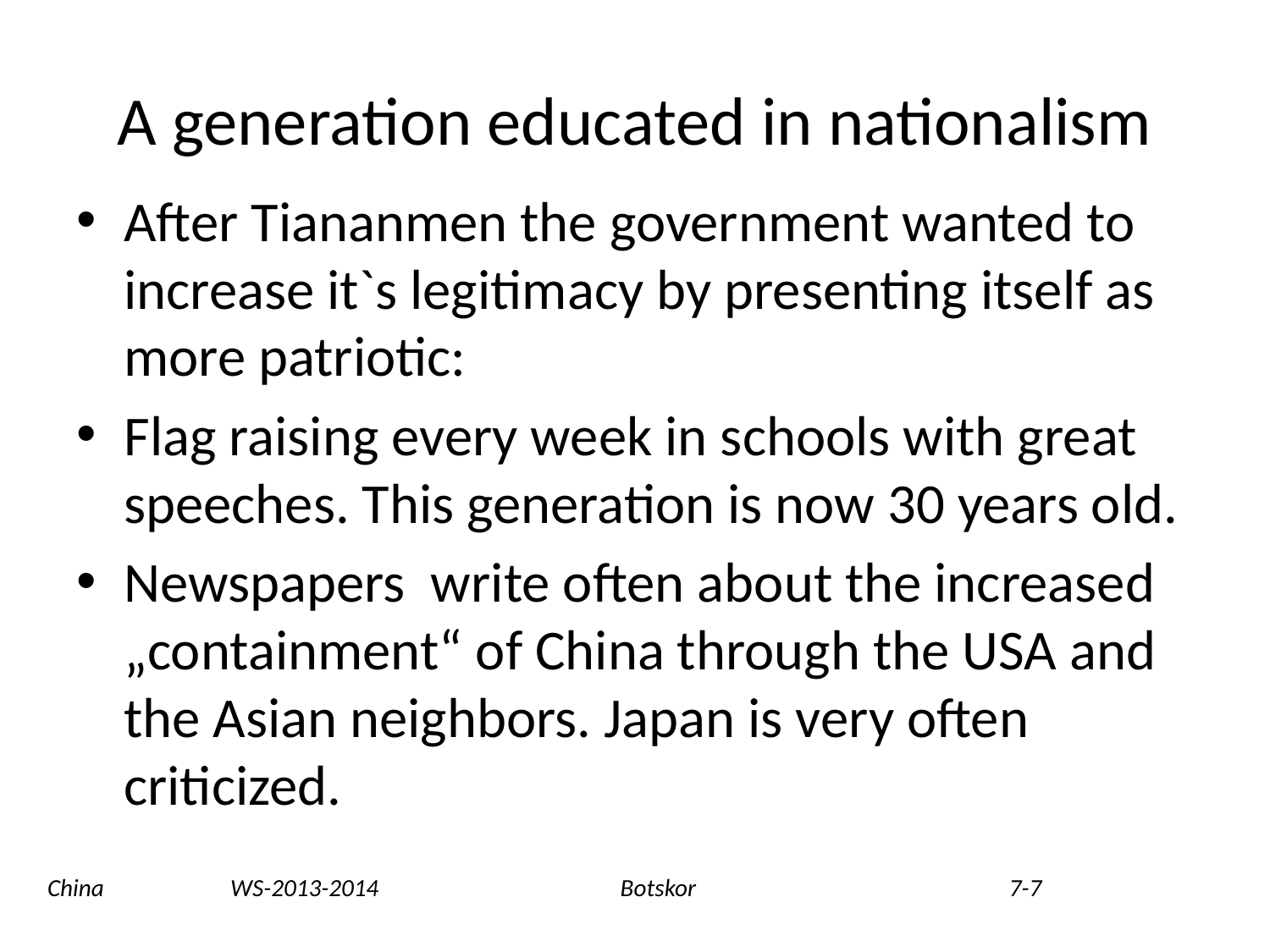

# A generation educated in nationalism
After Tiananmen the government wanted to increase it`s legitimacy by presenting itself as more patriotic:
Flag raising every week in schools with great speeches. This generation is now 30 years old.
Newspapers  write often about the increased „containment“ of China through the USA and the Asian neighbors. Japan is very often criticized.
China                       WS-2013-2014                                            Botskor                                                         7-7